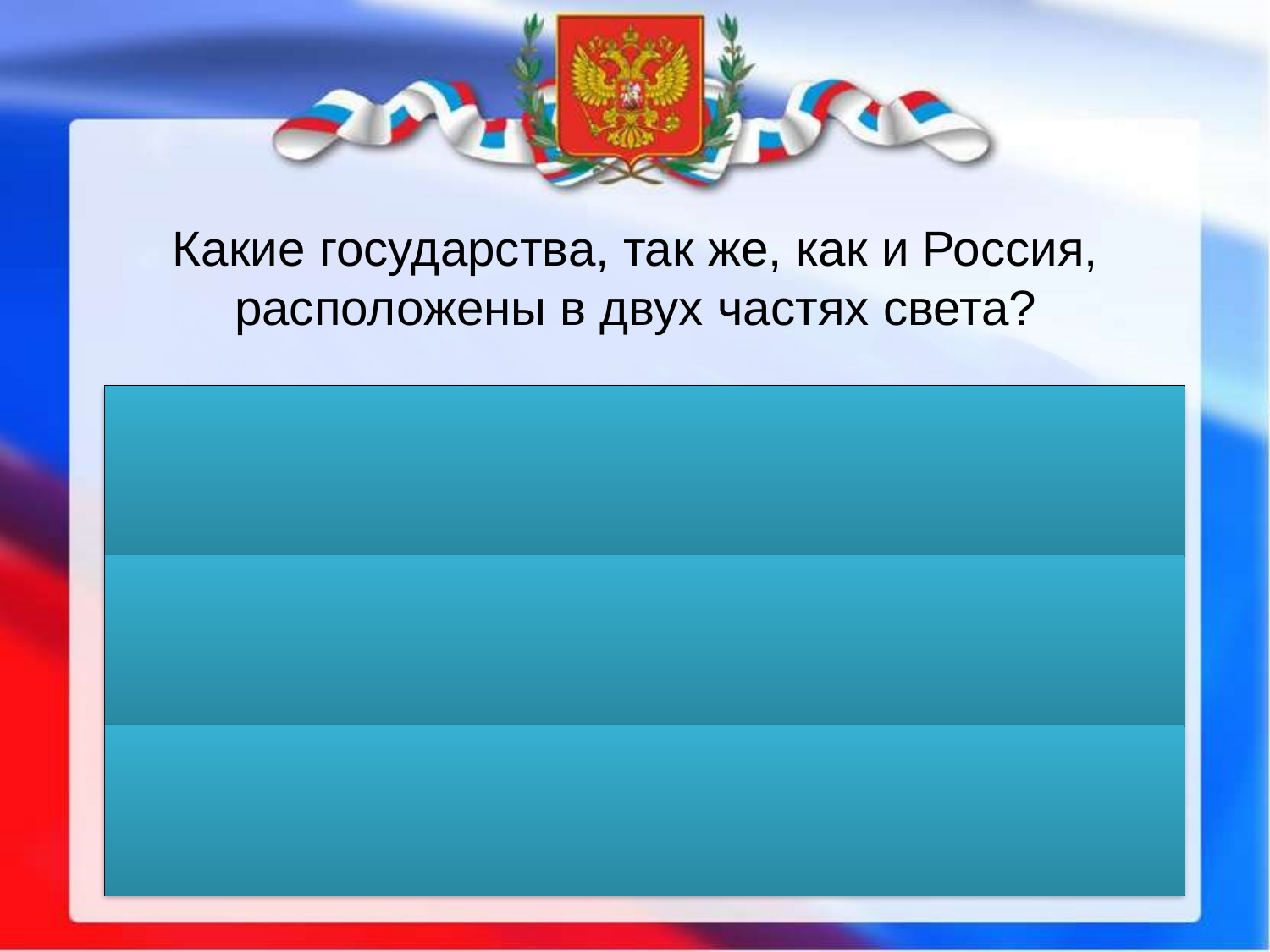

# Какие государства, так же, как и Россия, расположены в двух частях света?
| Турция | Европа и Азия |
| --- | --- |
| Египет | Африка и Азия |
| Дания | Европа и Америка |